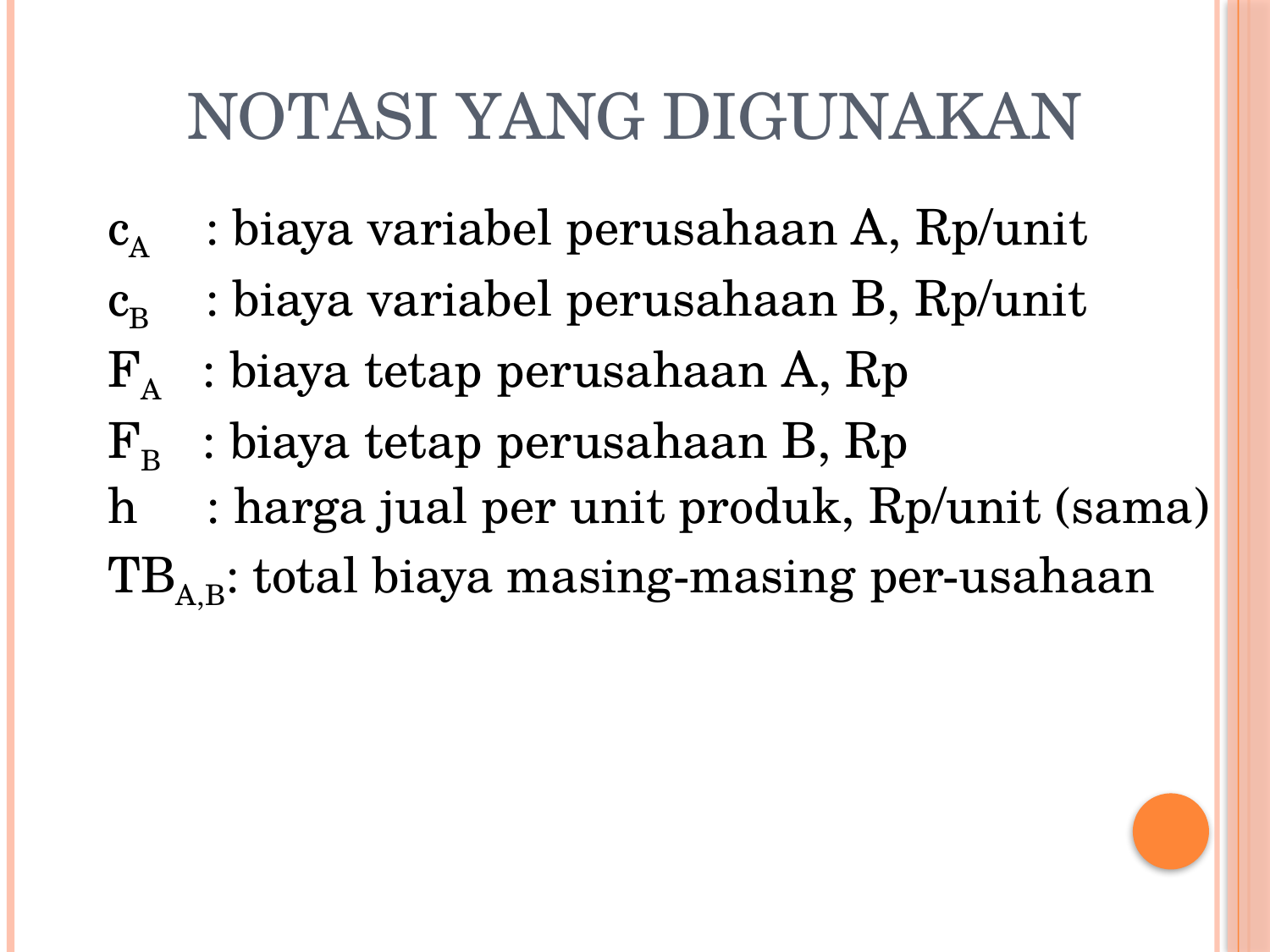

# Notasi yang digunakan
cA    : biaya variabel perusahaan A, Rp/unit
cB    : biaya variabel perusahaan B, Rp/unit
FA   : biaya tetap perusahaan A, Rp
FB   : biaya tetap perusahaan B, Rp
h     : harga jual per unit produk, Rp/unit (sama)
TBA,B: total biaya masing-masing per-usahaan